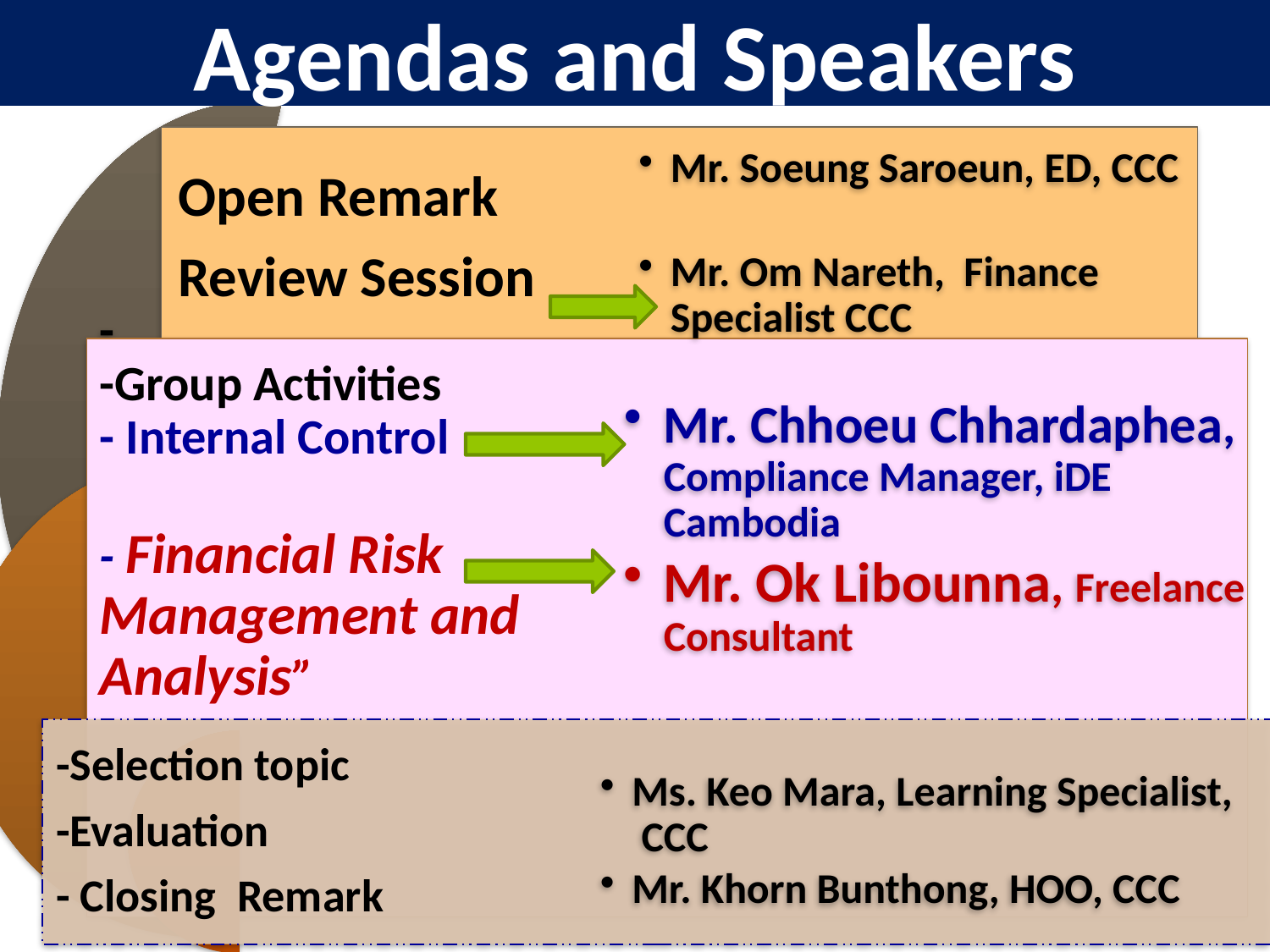

# Agendas and Speakers
Open Remark
Review Session

-
-Group Activities
- Internal Control

- Financial Risk Management and Analysis”

-Selection topic
-Evaluation
- Closing  Remark
Mr. Soeung Saroeun, ED, CCC

Mr. Om Nareth,  Finance Specialist CCC
Mr. Chhoeu Chhardaphea, Compliance Manager, iDE Cambodia
Mr. Ok Libounna, Freelance Consultant
Ms. Keo Mara, Learning Specialist,  CCC
Mr. Khorn Bunthong, HOO, CCC